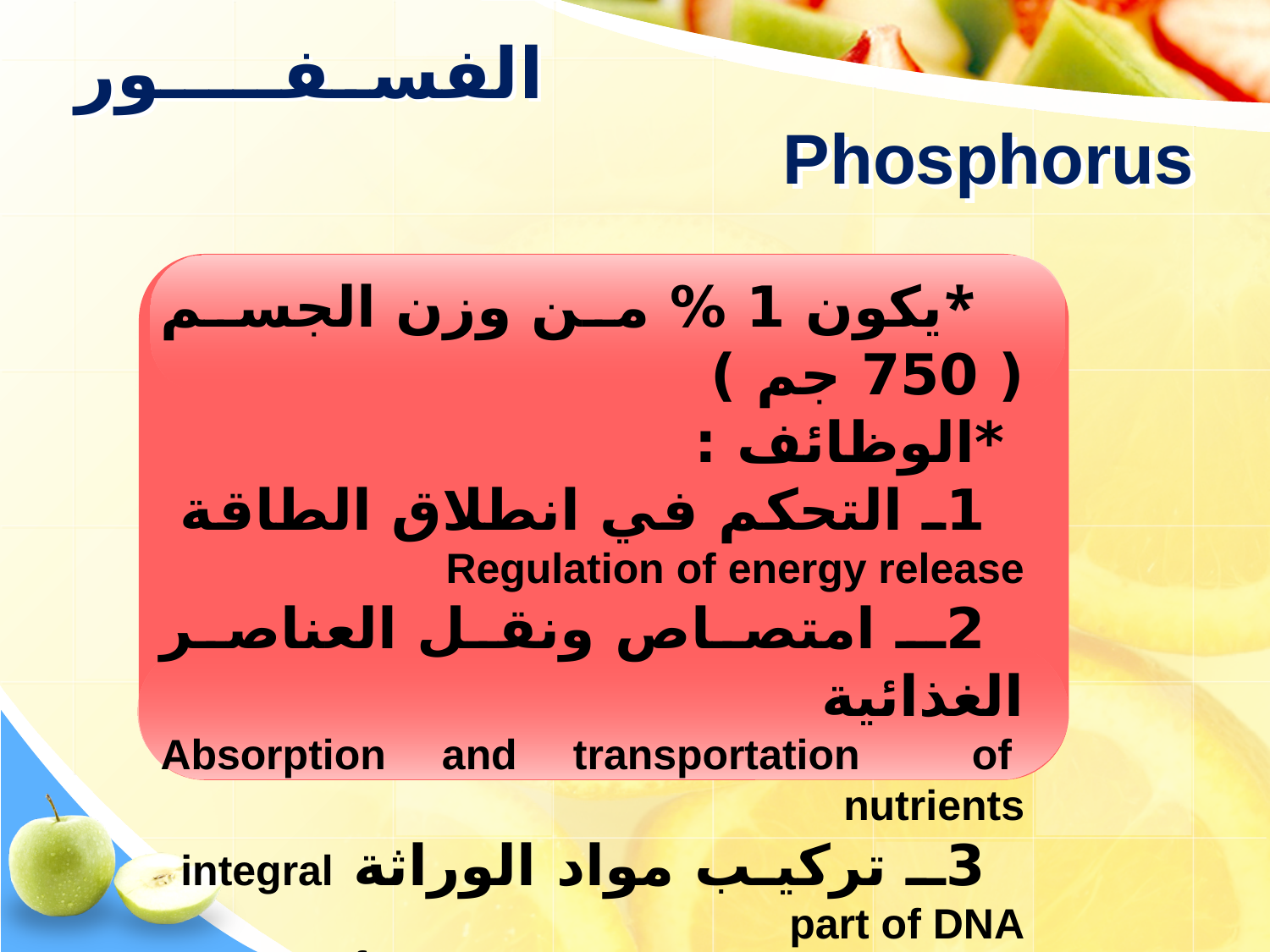

# الفسفـــــور Phosphorus

 *يكون 1 % من وزن الجسم ( 750 جم )
 *الوظائف :
  1ـ التحكم في انطلاق الطاقة  Regulation of energy release
  2ـ امتصاص ونقل العناصر الغذائية
 Absorption and transportation  of nutrients
  3ـ تركيب مواد الوراثة integral part of DNA
  4ـ تركيب العظام والأسنان  Calcification of bones and teeth
  5ـ التحكم في الأس الهيدروجيني Regulation of acid-base balance